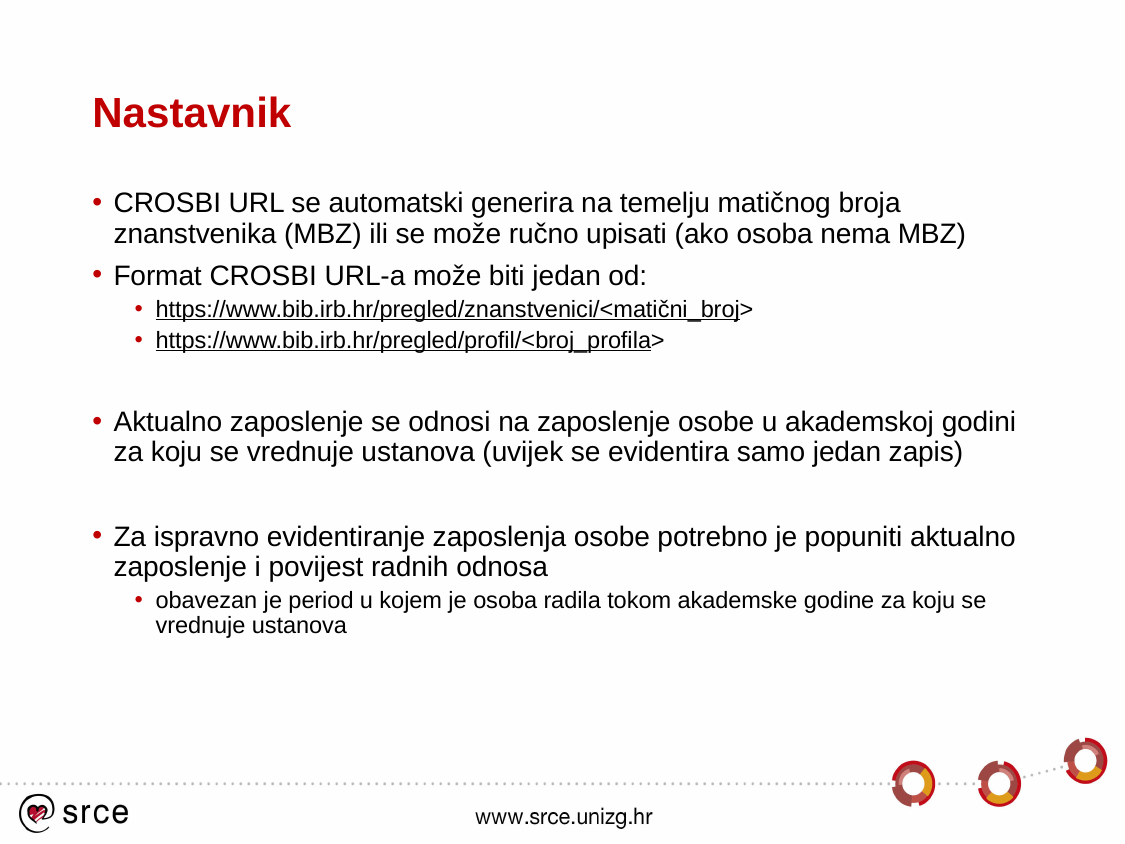

# Nastavnik
CROSBI URL se automatski generira na temelju matičnog broja znanstvenika (MBZ) ili se može ručno upisati (ako osoba nema MBZ)
Format CROSBI URL-a može biti jedan od:
https://www.bib.irb.hr/pregled/znanstvenici/<matični_broj>
https://www.bib.irb.hr/pregled/profil/<broj_profila>

Aktualno zaposlenje se odnosi na zaposlenje osobe u akademskoj godini za koju se vrednuje ustanova (uvijek se evidentira samo jedan zapis)

Za ispravno evidentiranje zaposlenja osobe potrebno je popuniti aktualno zaposlenje i povijest radnih odnosa
obavezan je period u kojem je osoba radila tokom akademske godine za koju se vrednuje ustanova